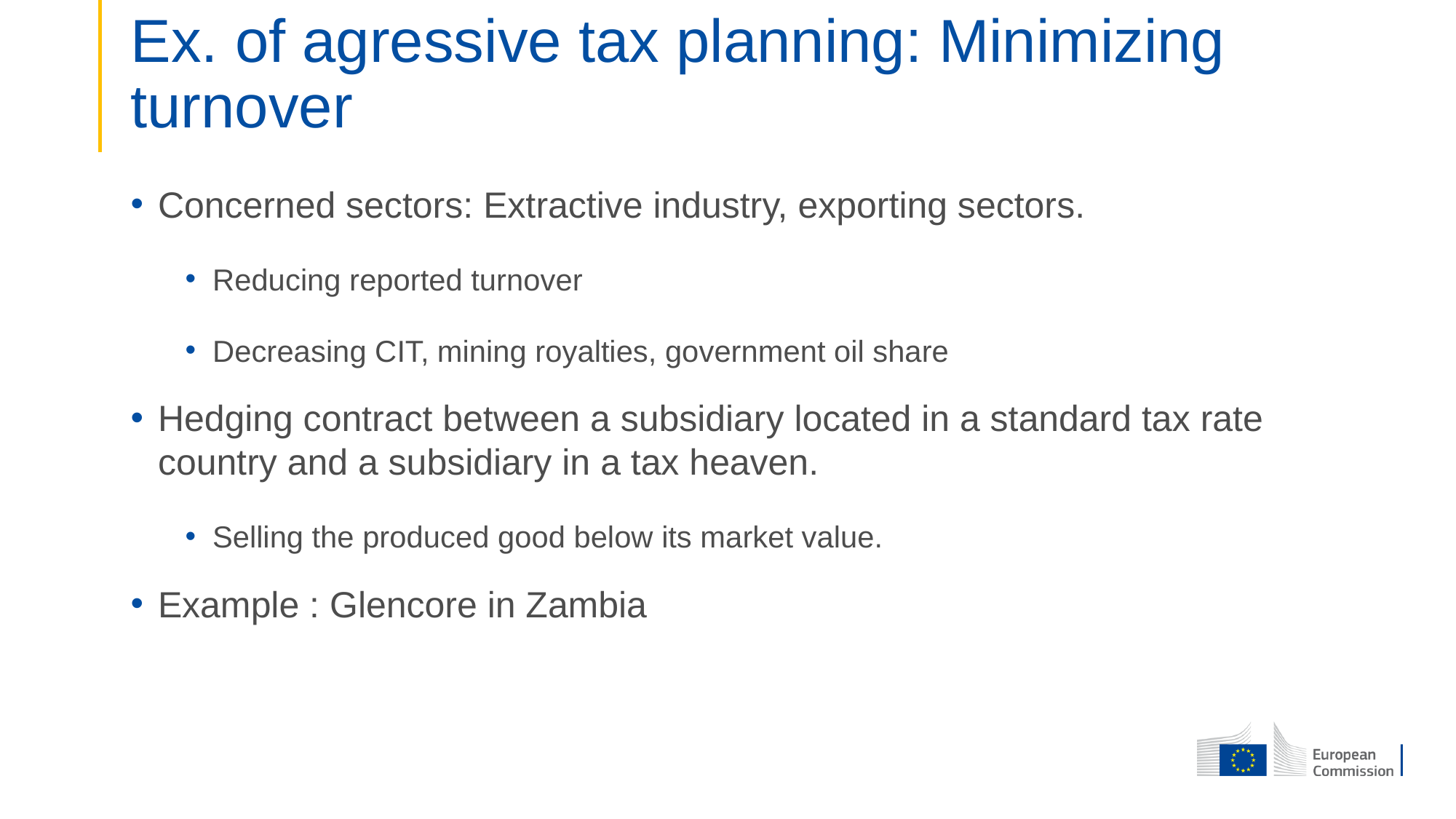

# Ex. of agressive tax planning: Minimizing turnover
Concerned sectors: Extractive industry, exporting sectors.
Reducing reported turnover
Decreasing CIT, mining royalties, government oil share
Hedging contract between a subsidiary located in a standard tax rate country and a subsidiary in a tax heaven.
Selling the produced good below its market value.
Example : Glencore in Zambia